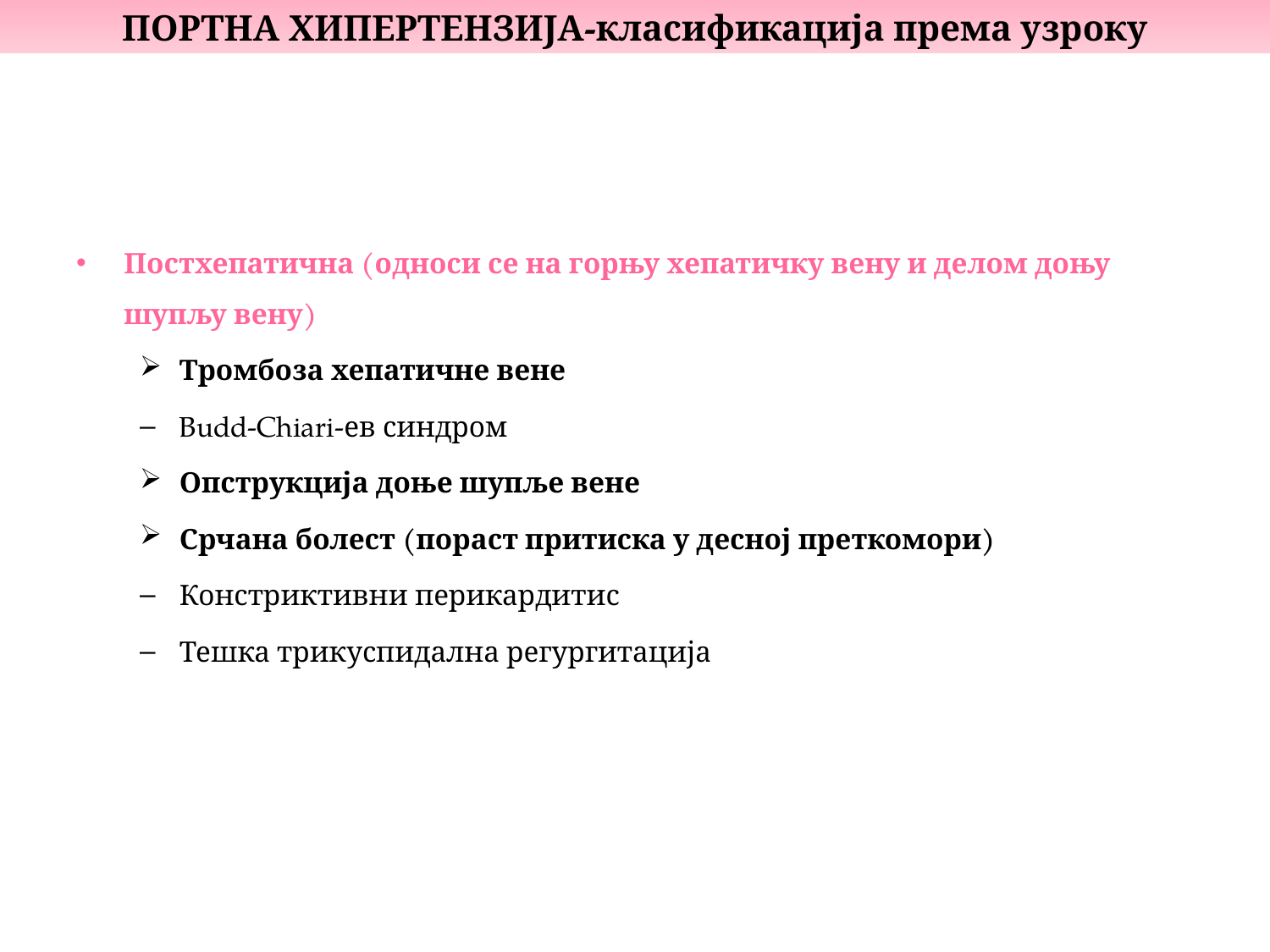

ПОРТНА ХИПЕРТЕНЗИЈА-класификација према узроку
Постхепатична (односи се на горњу хепатичку вену и делом доњу шупљу вену)
Тромбоза хепатичне вене
Budd-Chiari-ев синдром
Опструкција доње шупље вене
Срчана болест (пораст притиска у десној преткомори)
Констриктивни перикардитис
Тешка трикуспидална регургитација